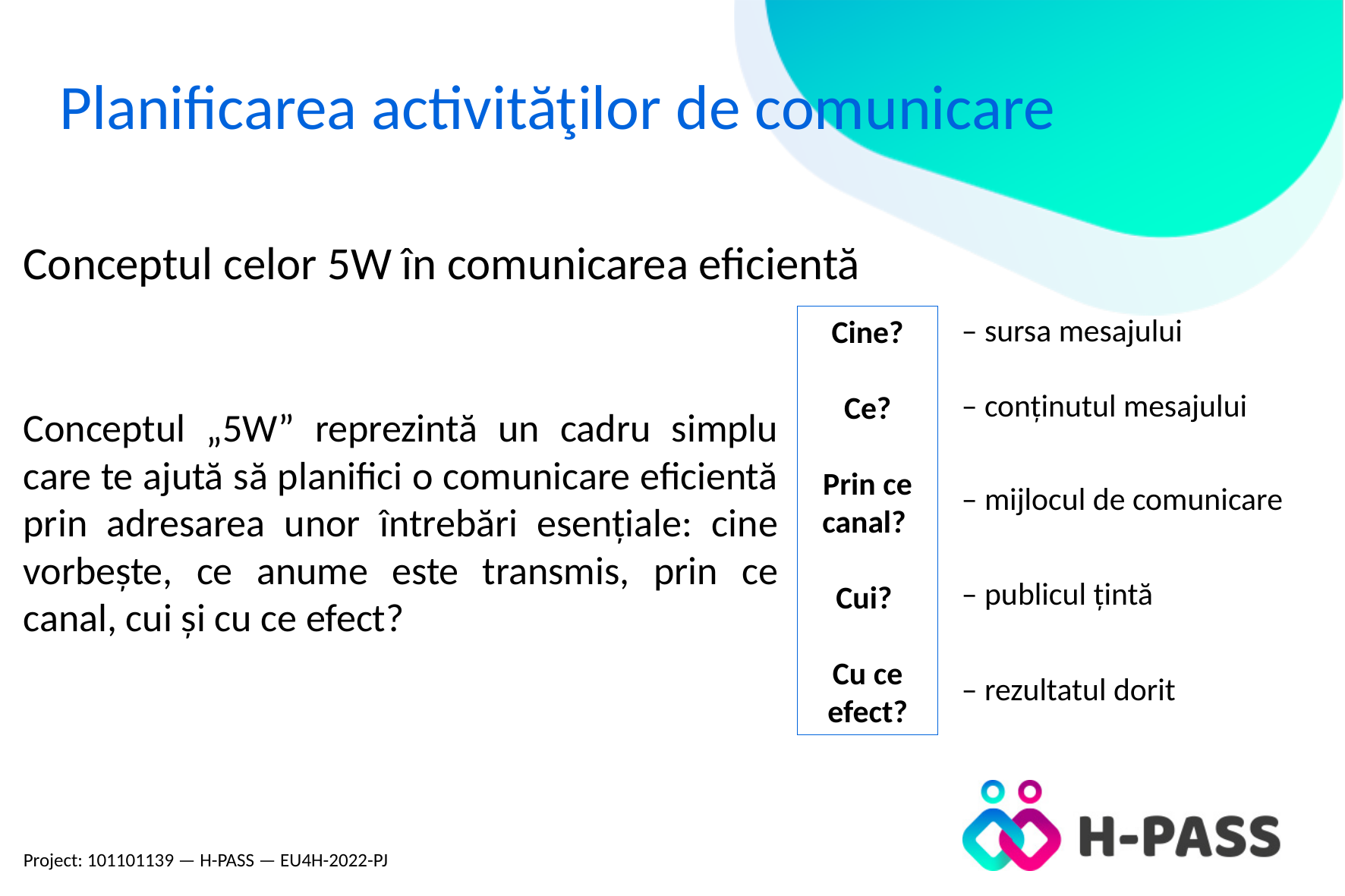

Planificarea activităţilor de comunicare
Conceptul celor 5W în comunicarea eficientă
– sursa mesajului
Cine?
Ce?
Prin ce canal?
Cui?
Cu ce efect?
– conținutul mesajului
Conceptul „5W” reprezintă un cadru simplu care te ajută să planifici o comunicare eficientă prin adresarea unor întrebări esențiale: cine vorbește, ce anume este transmis, prin ce canal, cui și cu ce efect?
– mijlocul de comunicare
– publicul țintă
– rezultatul dorit
Project: 101101139 — H-PASS — EU4H-2022-PJ